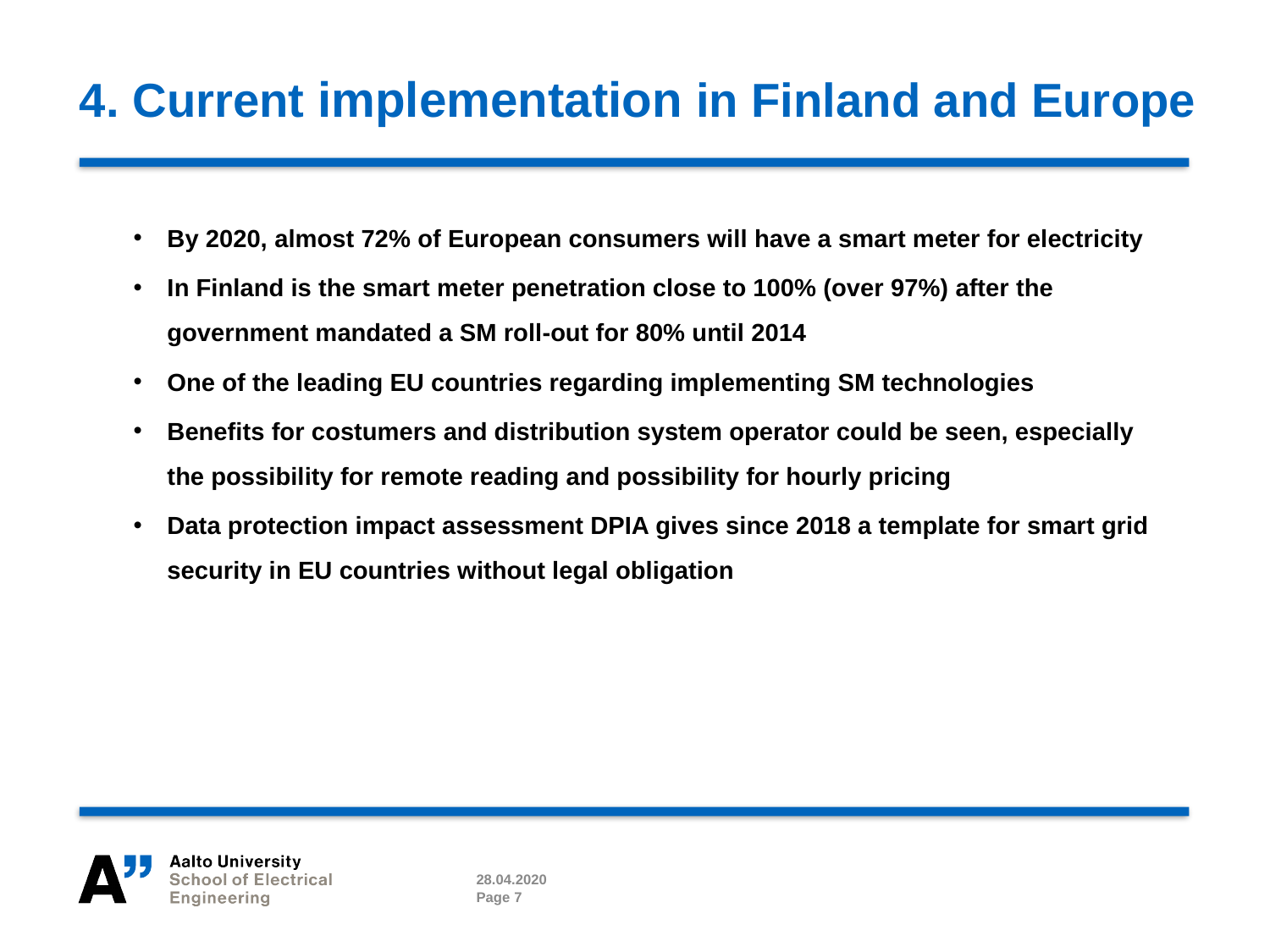

4. Current implementation in Finland and Europe
By 2020, almost 72% of European consumers will have a smart meter for electricity
In Finland is the smart meter penetration close to 100% (over 97%) after the government mandated a SM roll-out for 80% until 2014
One of the leading EU countries regarding implementing SM technologies
Benefits for costumers and distribution system operator could be seen, especially the possibility for remote reading and possibility for hourly pricing
Data protection impact assessment DPIA gives since 2018 a template for smart grid security in EU countries without legal obligation

28.04.2020

Page 7